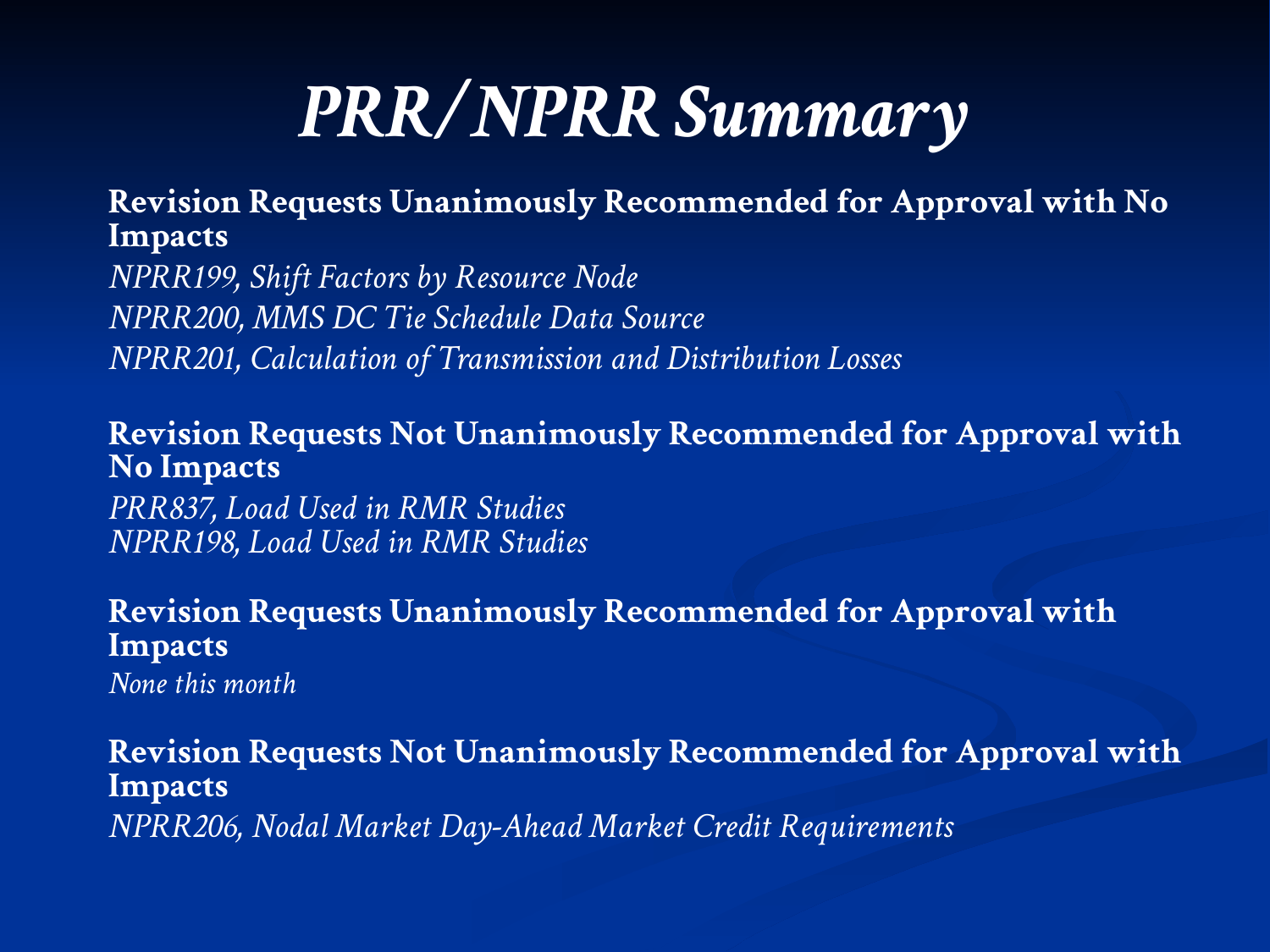

# PRR/NPRR Summary
Revision Requests Unanimously Recommended for Approval with No Impacts
NPRR199, Shift Factors by Resource Node
NPRR200, MMS DC Tie Schedule Data Source
NPRR201, Calculation of Transmission and Distribution Losses
Revision Requests Not Unanimously Recommended for Approval with No Impacts
PRR837, Load Used in RMR Studies
NPRR198, Load Used in RMR Studies

Revision Requests Unanimously Recommended for Approval with Impacts
None this month

Revision Requests Not Unanimously Recommended for Approval with Impacts
NPRR206, Nodal Market Day-Ahead Market Credit Requirements